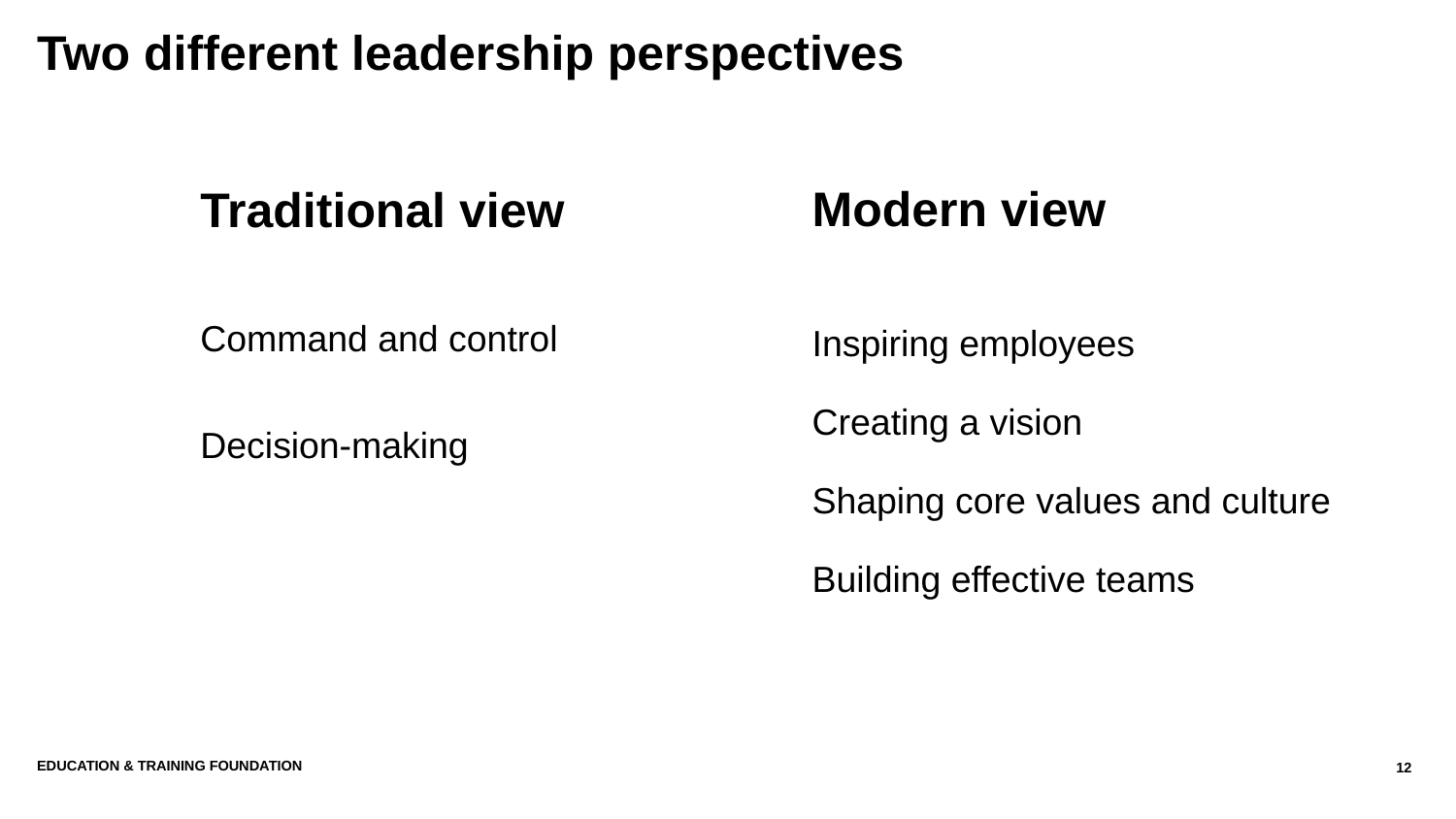

# Two different leadership perspectives
Modern view
Traditional view

Command and control

Decision-making

Inspiring employees

Creating a vision

Shaping core values and culture

Building effective teams

Education & Training Foundation
12